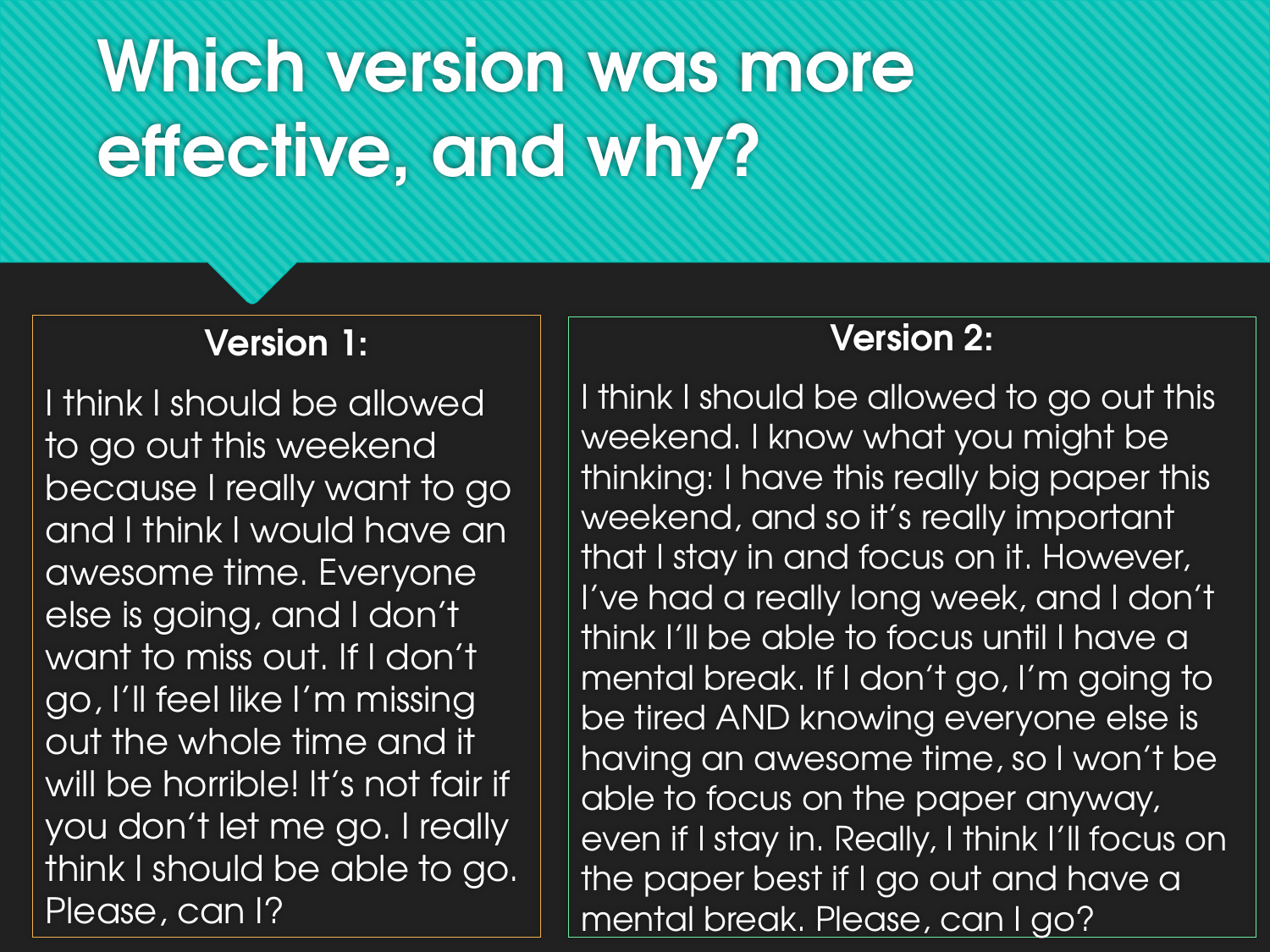

# Which version was more effective, and why?
Version 1:
I think I should be allowed to go out this weekend because I really want to go and I think I would have an awesome time. Everyone else is going, and I don’t want to miss out. If I don’t go, I’ll feel like I’m missing out the whole time and it will be horrible! It’s not fair if you don’t let me go. I really think I should be able to go. Please, can I?
Version 2:
I think I should be allowed to go out this weekend. I know what you might be thinking: I have this really big paper this weekend, and so it’s really important that I stay in and focus on it. However, I’ve had a really long week, and I don’t think I’ll be able to focus until I have a mental break. If I don’t go, I’m going to be tired AND knowing everyone else is having an awesome time, so I won’t be able to focus on the paper anyway, even if I stay in. Really, I think I’ll focus on the paper best if I go out and have a mental break. Please, can I go?